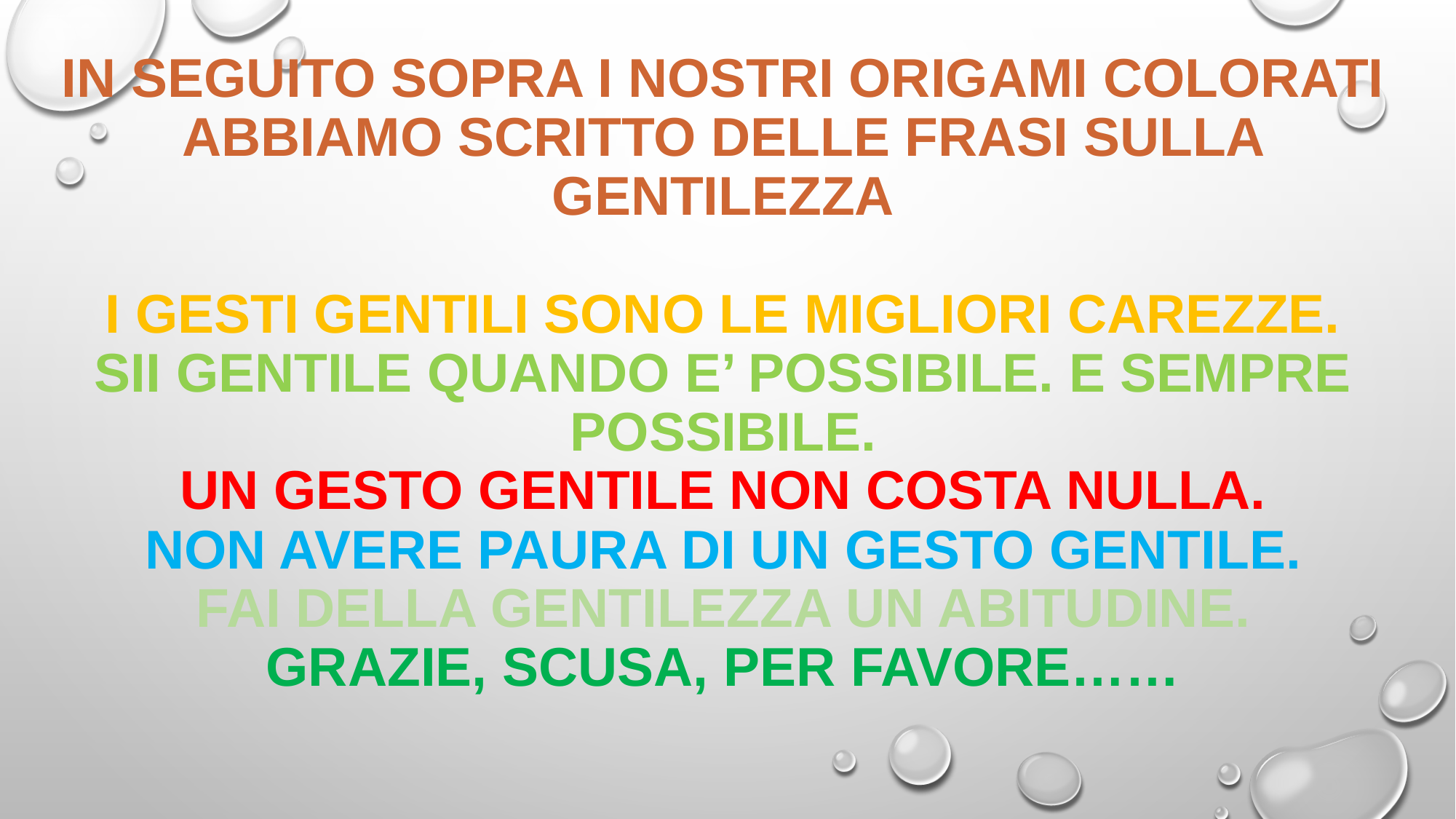

# In seguito sopra i nostri origami colorati abbiamo scritto delle frasi sulla gentilezza I gesti gentili sono le migliori carezze. Sii gentile quando e’ possibile. E sempre possibile. Un gesto gentile non costa nulla. Non avere paura di un gesto gentile. Fai della gentilezza un abitudine. Grazie, scusa, per favore……